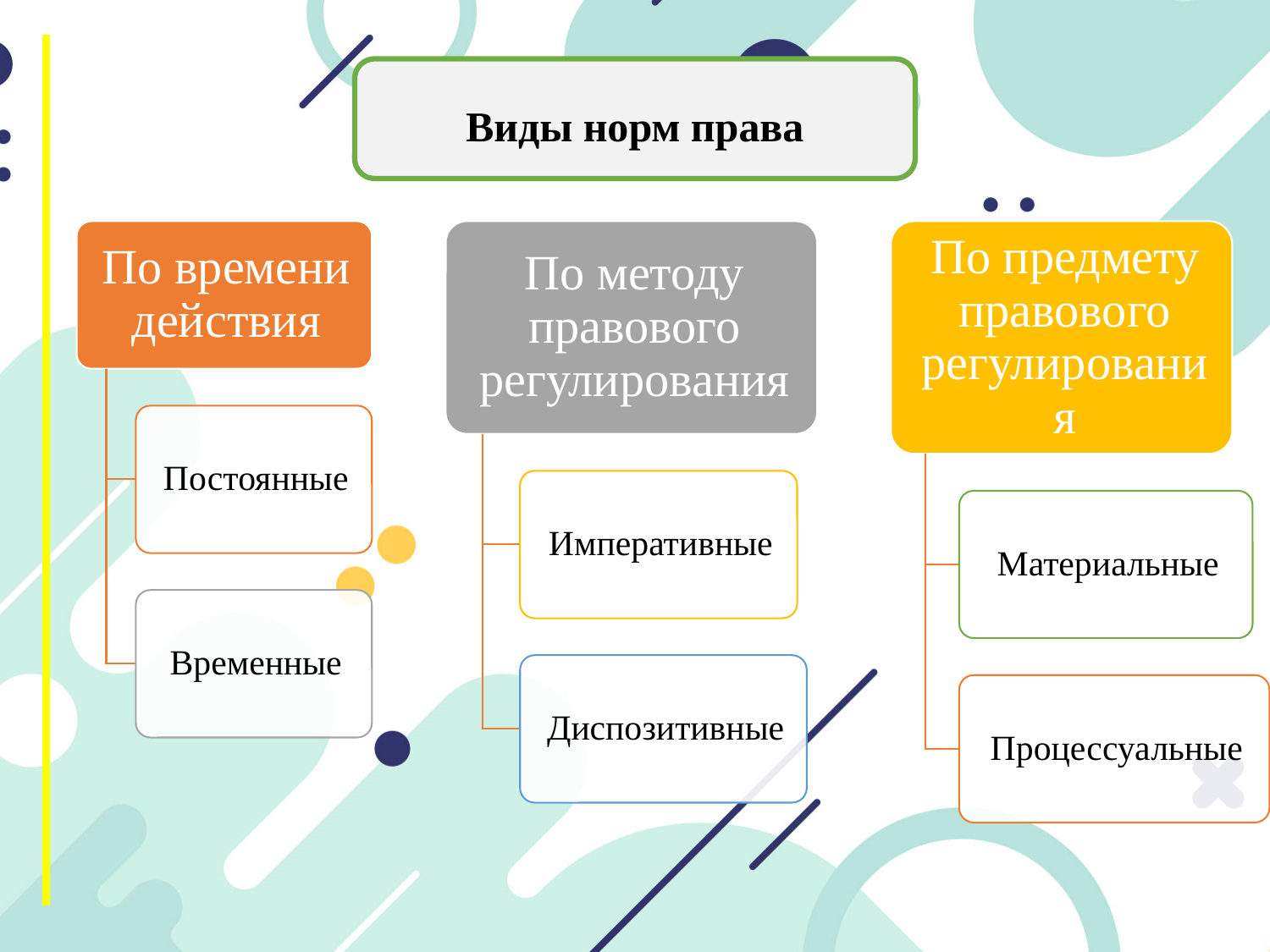

Виды норм права

По времени действия
Постоянные
Временные
По методу правового регулирования
Императивные
Диспозитивные
По предмету правового регулирования
Материальные
Процессуальные